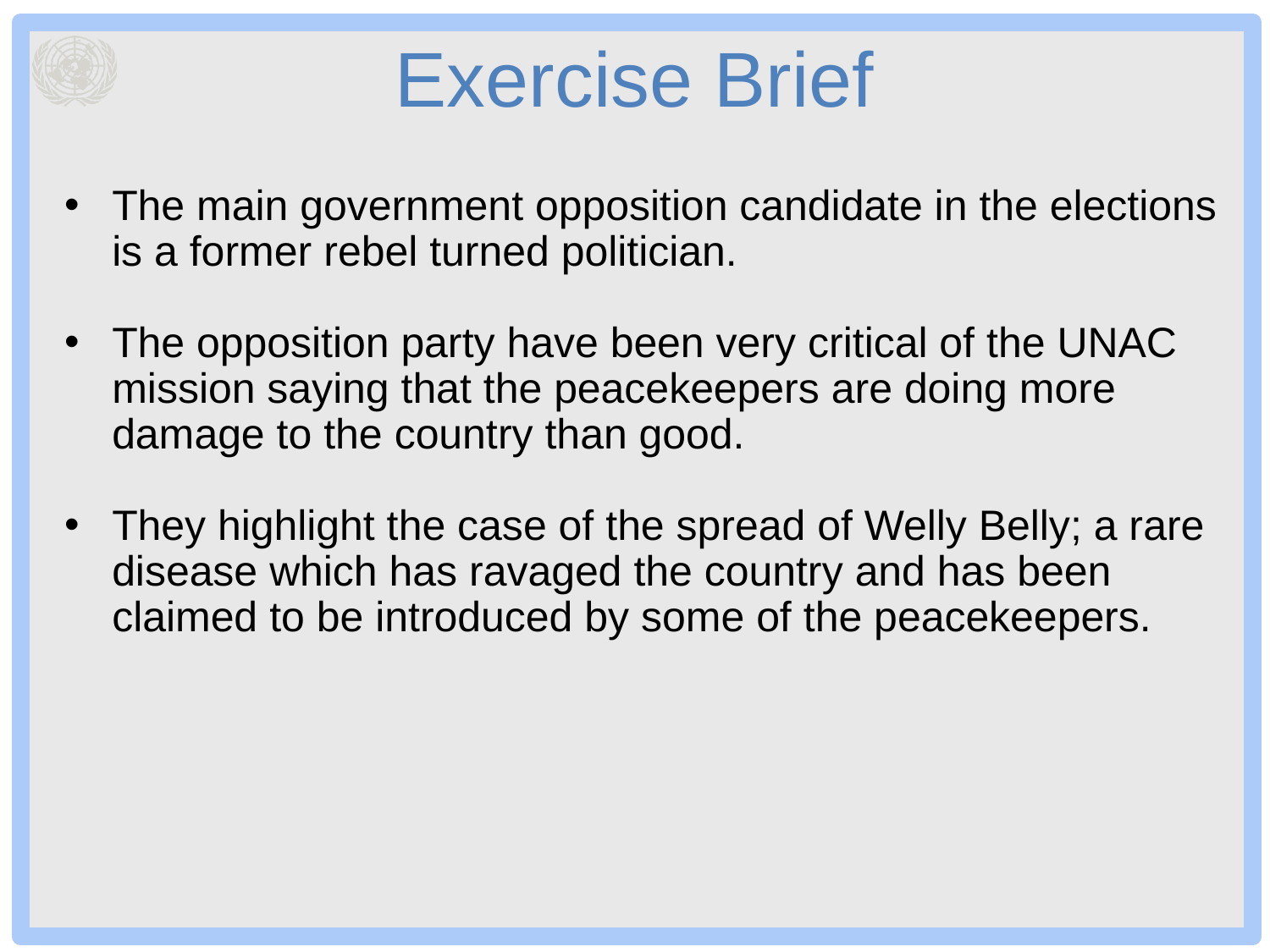

# Exercise Brief
The main government opposition candidate in the elections is a former rebel turned politician.

The opposition party have been very critical of the UNAC mission saying that the peacekeepers are doing more damage to the country than good.

They highlight the case of the spread of Welly Belly; a rare disease which has ravaged the country and has been claimed to be introduced by some of the peacekeepers.